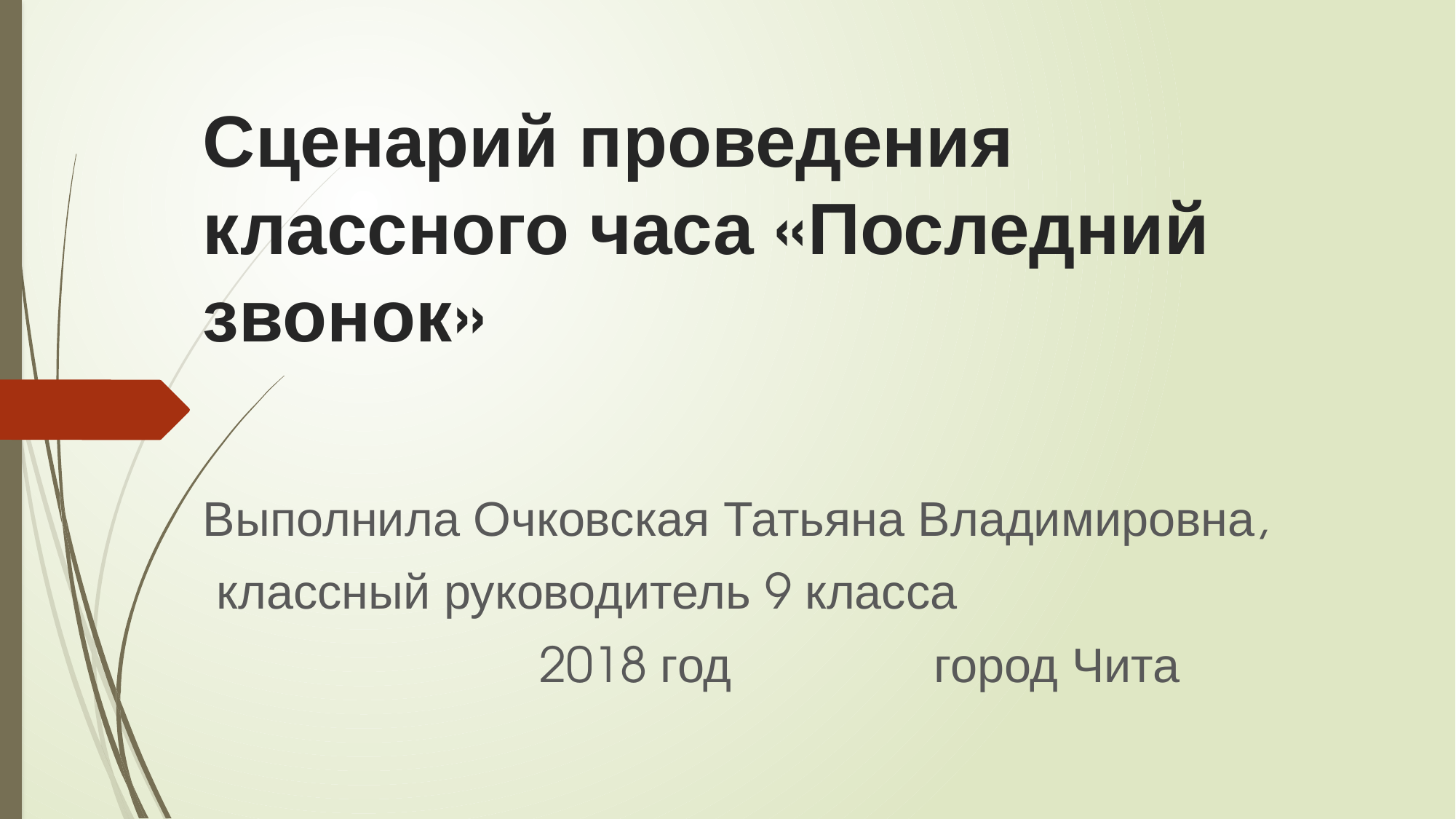

# Сценарий проведения классного часа «Последний звонок»
Выполнила Очковская Татьяна Владимировна,
 классный руководитель 9 класса
                         2018 год               город Чита